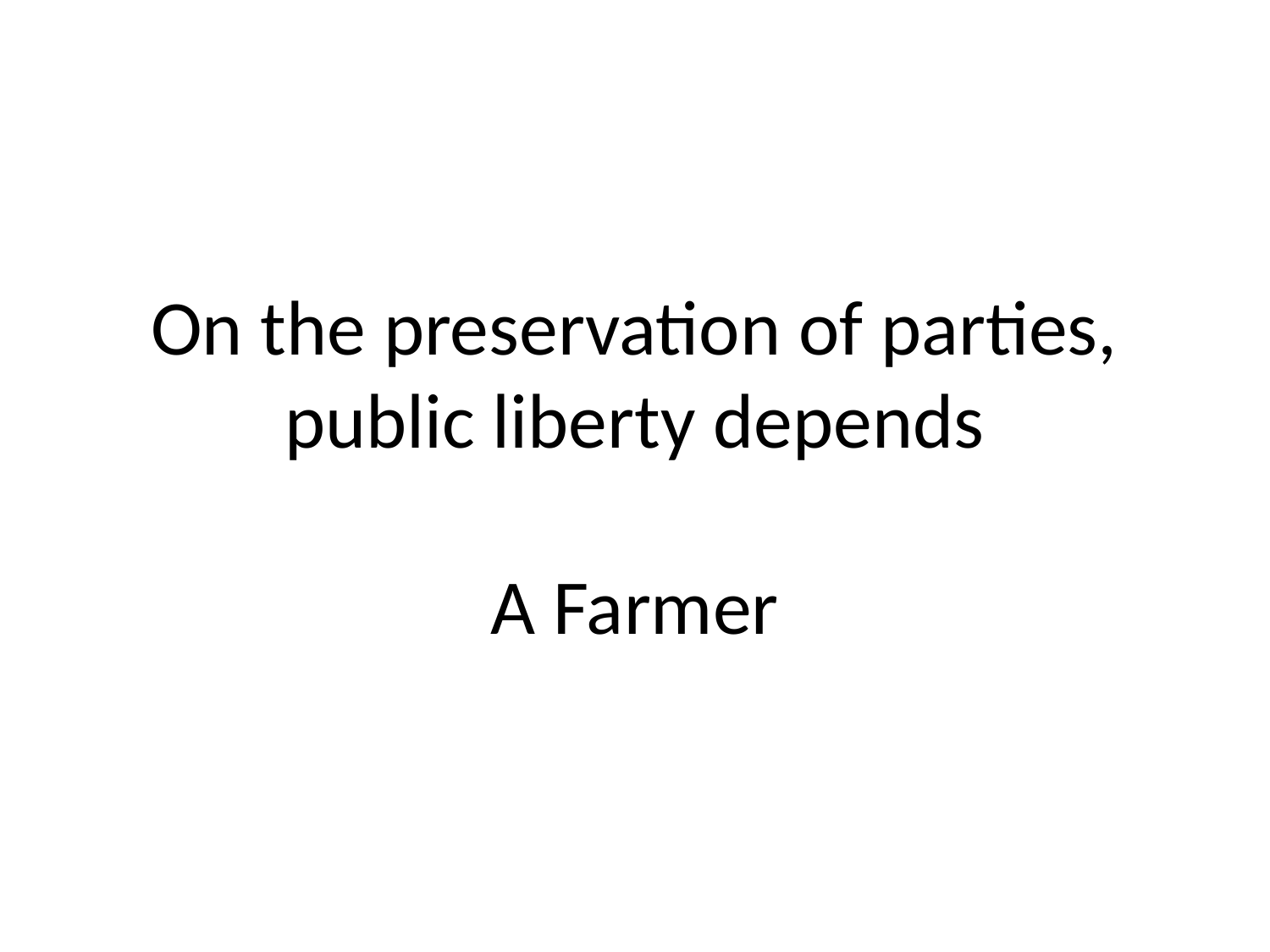

# On the preservation of parties, public liberty depends A Farmer